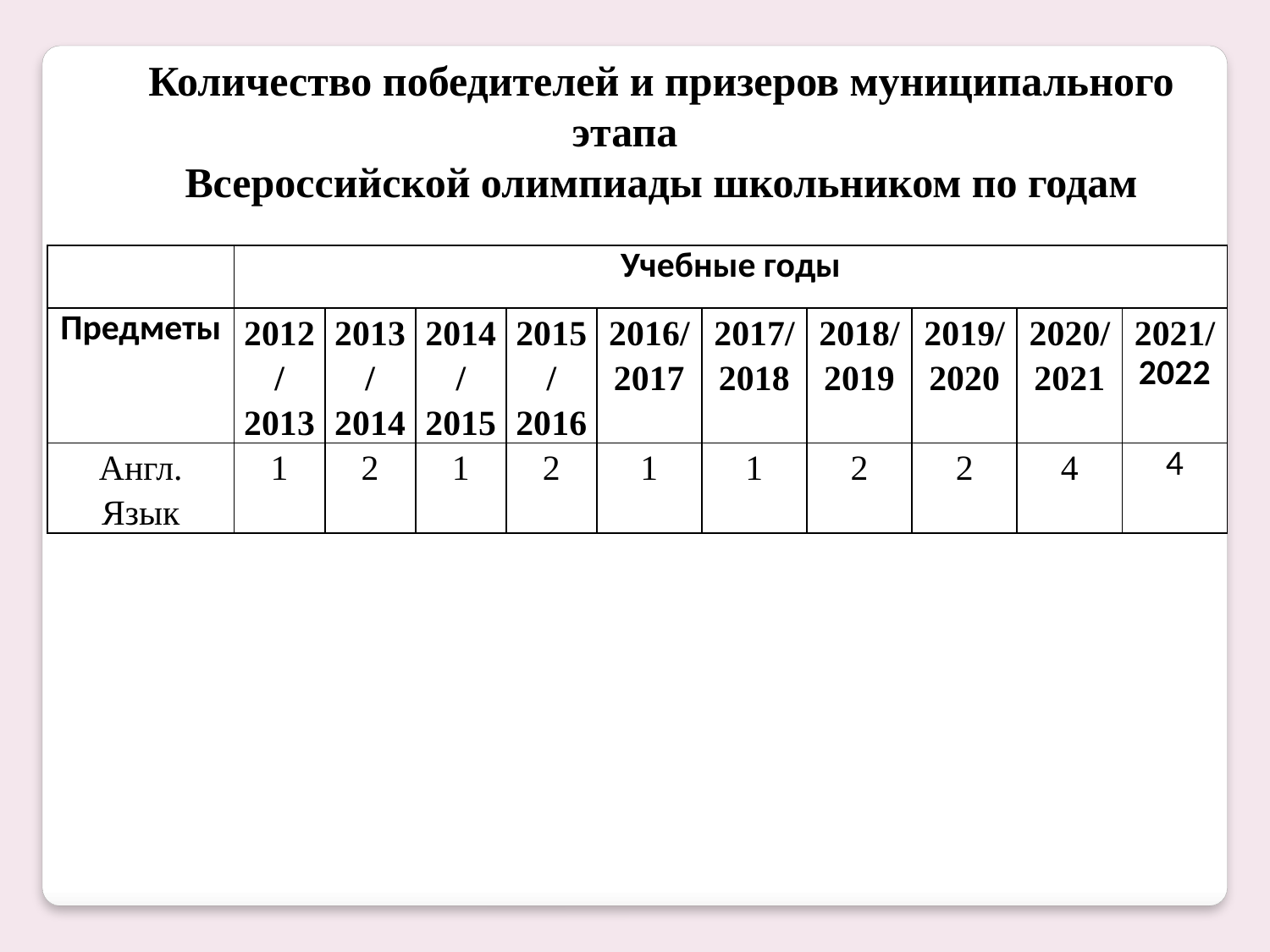

Количество победителей и призеров муниципального этапа
Всероссийской олимпиады школьником по годам
|  | Учебные годы |  |  |  |  |  |  |  |  |  |
| --- | --- | --- | --- | --- | --- | --- | --- | --- | --- | --- |
| Предметы | 2012/ 2013 | 2013/ 2014 | 2014/ 2015 | 2015/ 2016 | 2016/ 2017 | 2017/ 2018 | 2018/ 2019 | 2019/ 2020 | 2020/ 2021 | 2021/ 2022 |
| Англ. Язык | 1 | 2 | 1 | 2 | 1 | 1 | 2 | 2 | 4 | 4 |